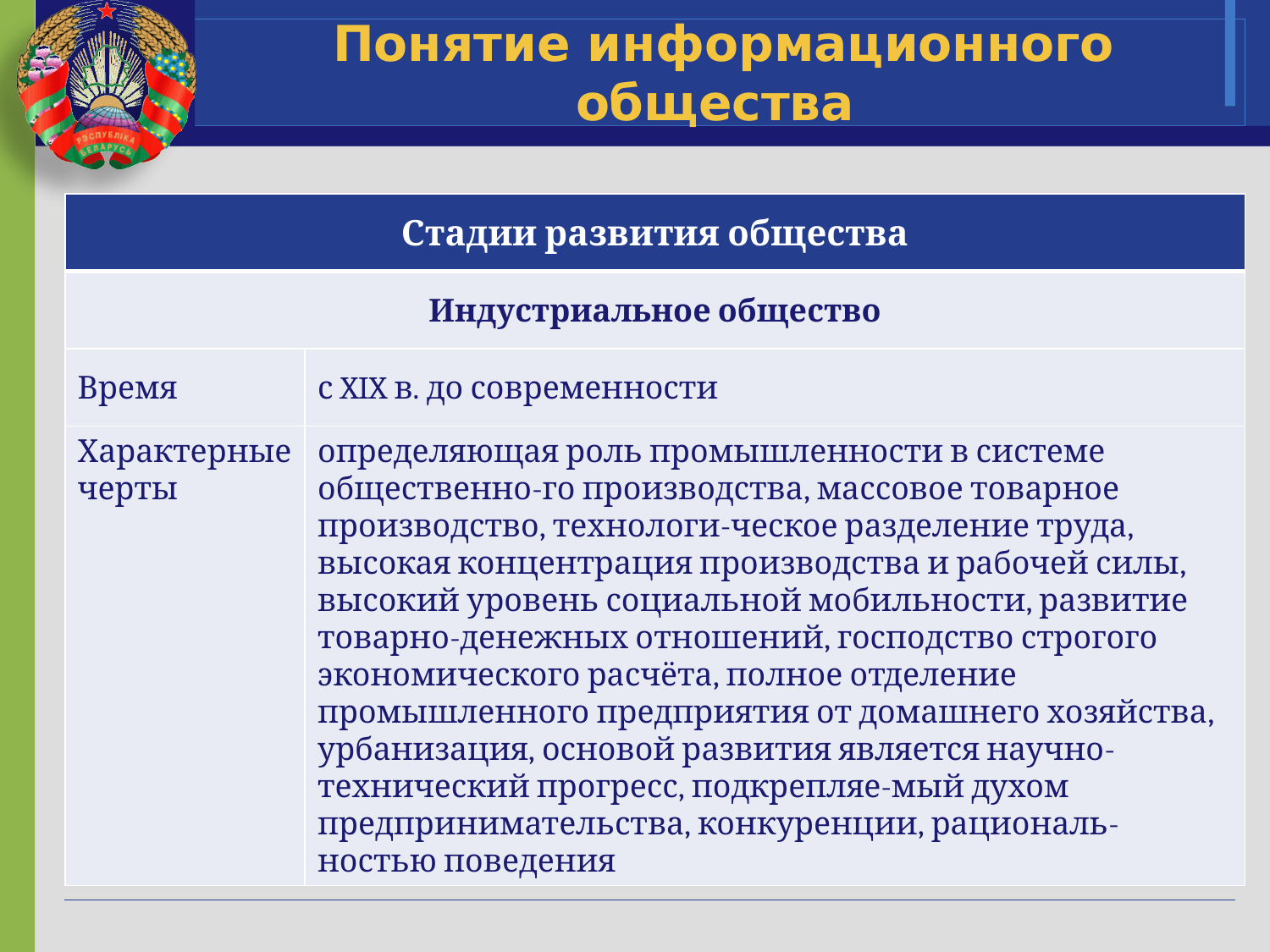

# Понятие информационного общества
| Стадии развития общества |  |
| --- | --- |
| Индустриальное общество |  |
| Время | с XIX в. до современности |
| Характерные черты | определяющая роль промышленности в системе общественно-го производства, массовое товарное производство, технологи-ческое разделение труда, высокая концентрация производства и рабочей силы, высокий уровень социальной мобильности, развитие товарно-денежных отношений, господство строгого экономического расчёта, полное отделение промышленного предприятия от домашнего хозяйства, урбанизация, основой развития является научно-технический прогресс, подкрепляе-мый духом предпринимательства, конкуренции, рациональ-ностью поведения |